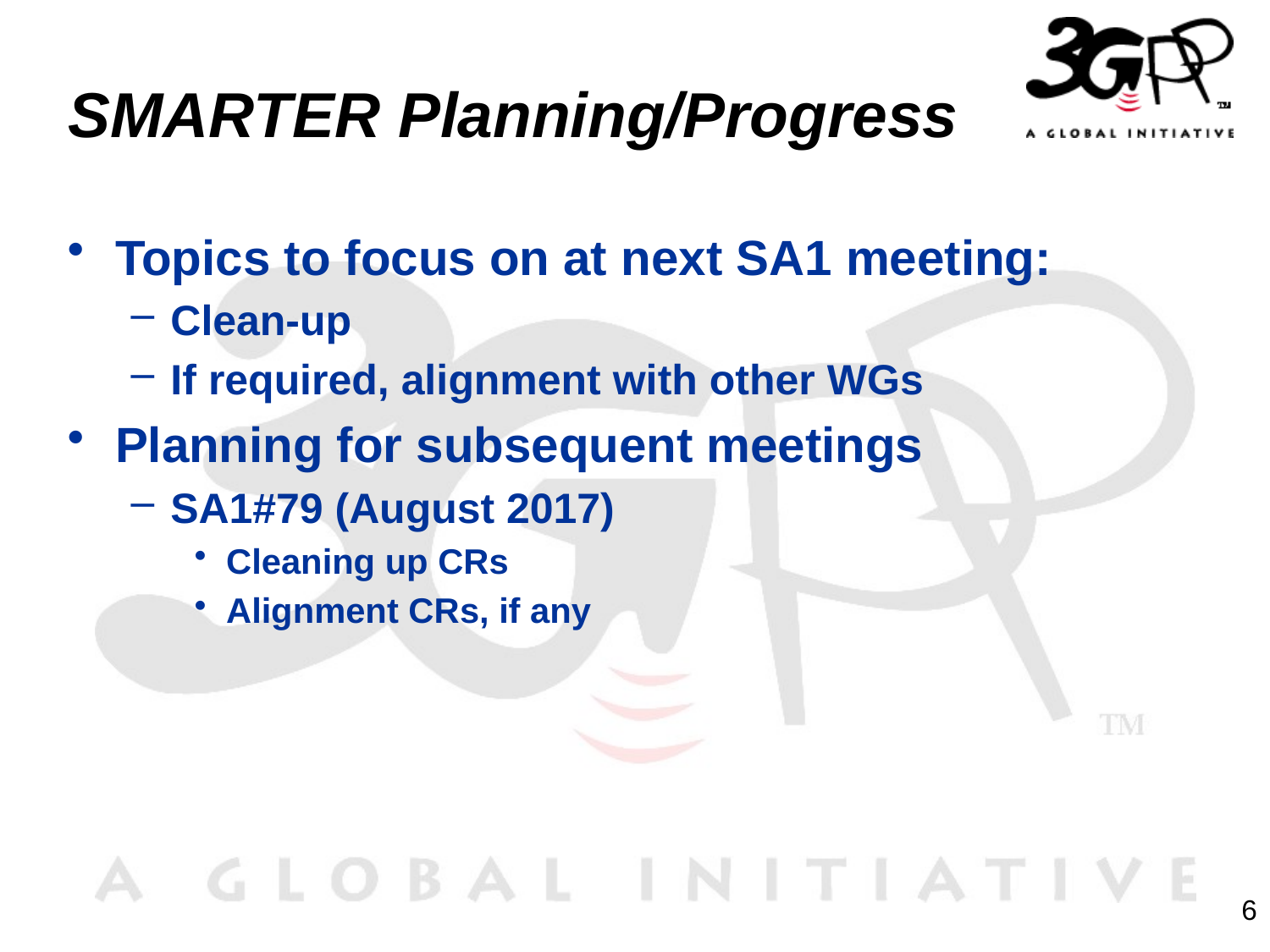

# SMARTER Planning/Progress

Topics to focus on at next SA1 meeting:
Clean-up
If required, alignment with other WGs
Planning for subsequent meetings
SA1#79 (August 2017)
Cleaning up CRs
Alignment CRs, if any
6